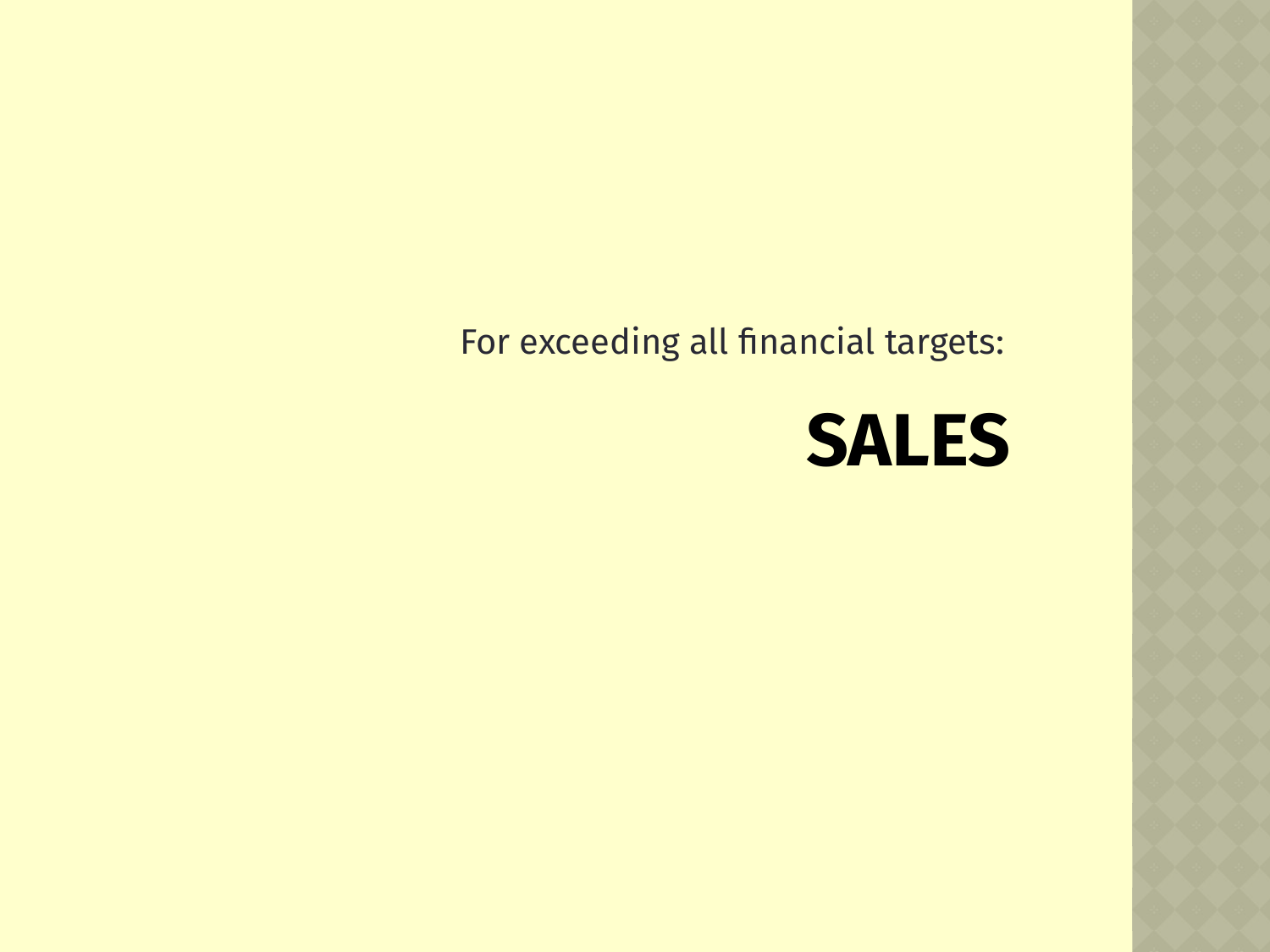

For exceeding all financial targets:
# Sales